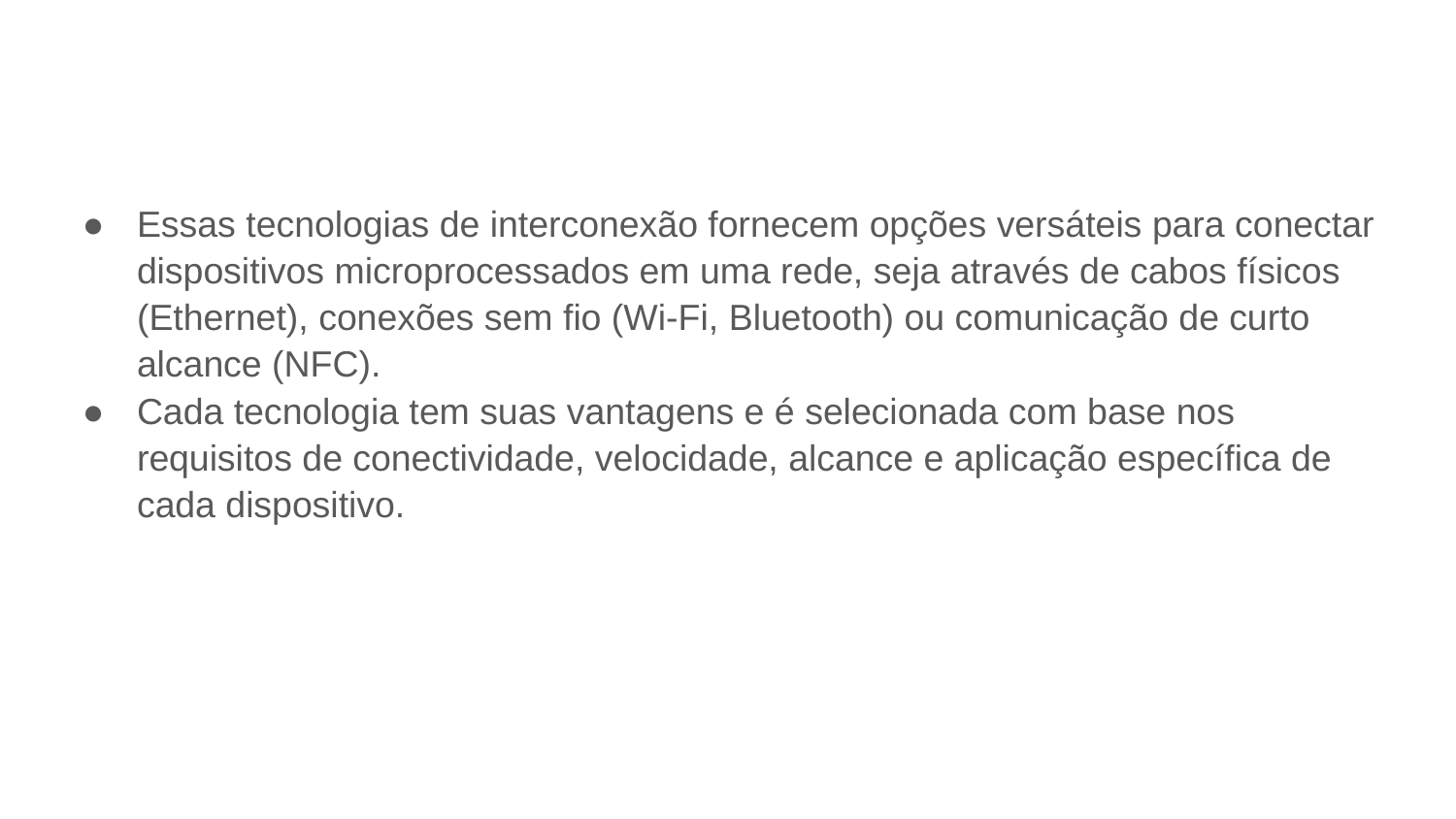

#
Essas tecnologias de interconexão fornecem opções versáteis para conectar dispositivos microprocessados em uma rede, seja através de cabos físicos (Ethernet), conexões sem fio (Wi-Fi, Bluetooth) ou comunicação de curto alcance (NFC).
Cada tecnologia tem suas vantagens e é selecionada com base nos requisitos de conectividade, velocidade, alcance e aplicação específica de cada dispositivo.